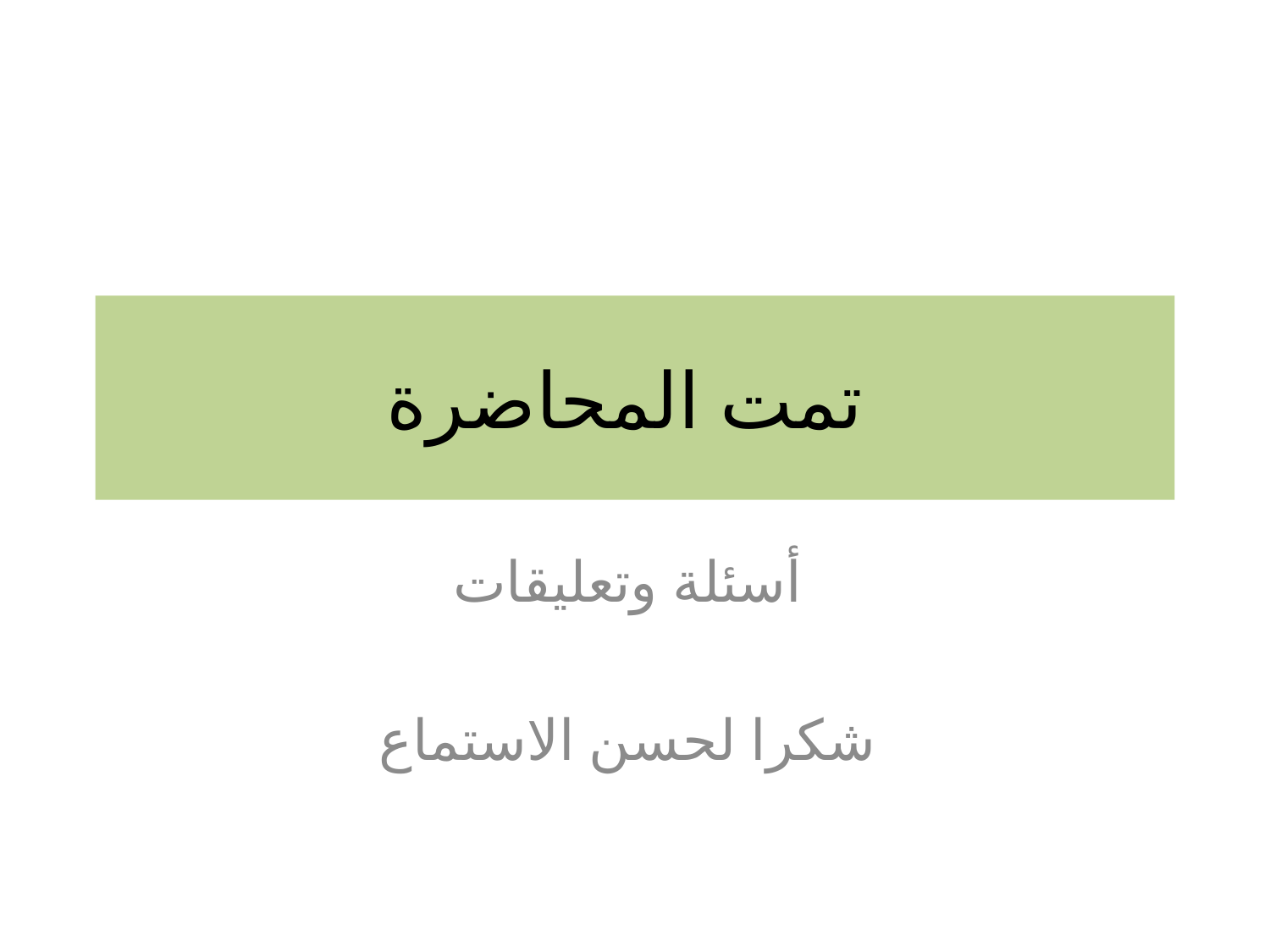

# تمت المحاضرة
أسئلة وتعليقات

شكرا لحسن الاستماع